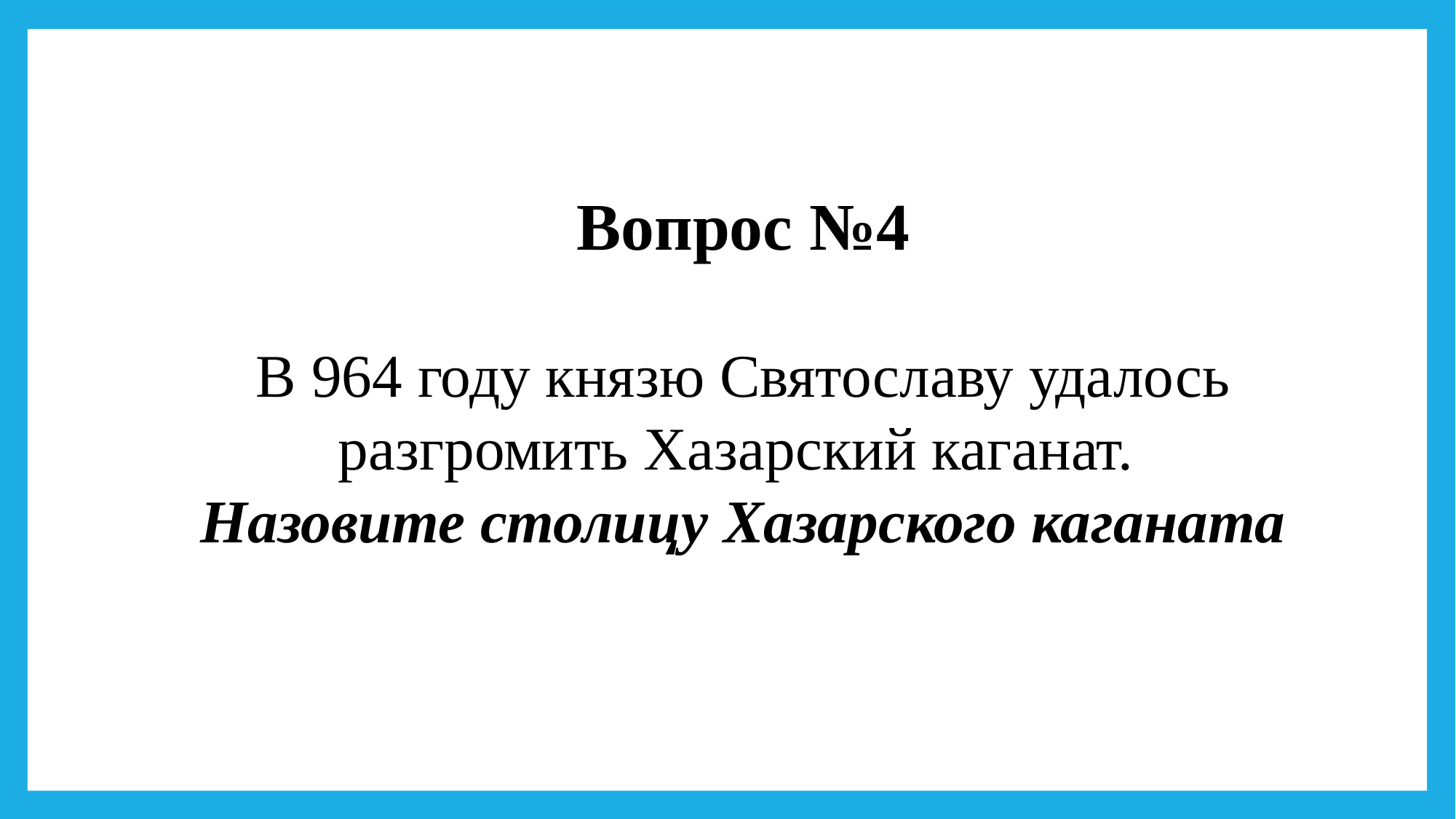

Вопрос №4

В 964 году князю Святославу удалось разгромить Хазарский каганат.
Назовите столицу Хазарского каганата